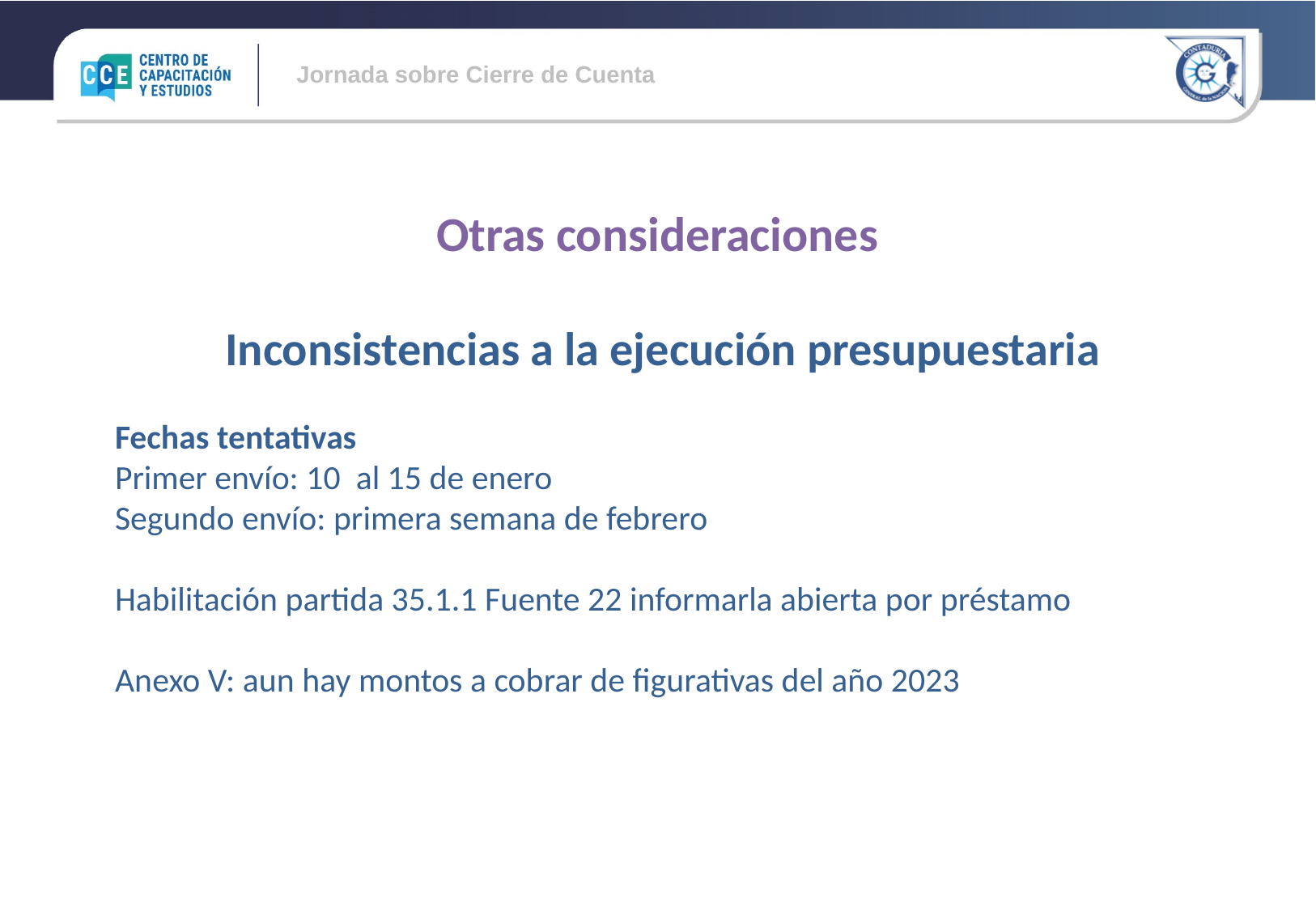

Otras consideraciones
Inconsistencias a la ejecución presupuestaria

Fechas tentativas
Primer envío: 10  al 15 de enero
Segundo envío: primera semana de febrero

Habilitación partida 35.1.1 Fuente 22 informarla abierta por préstamo

Anexo V: aun hay montos a cobrar de figurativas del año 2023